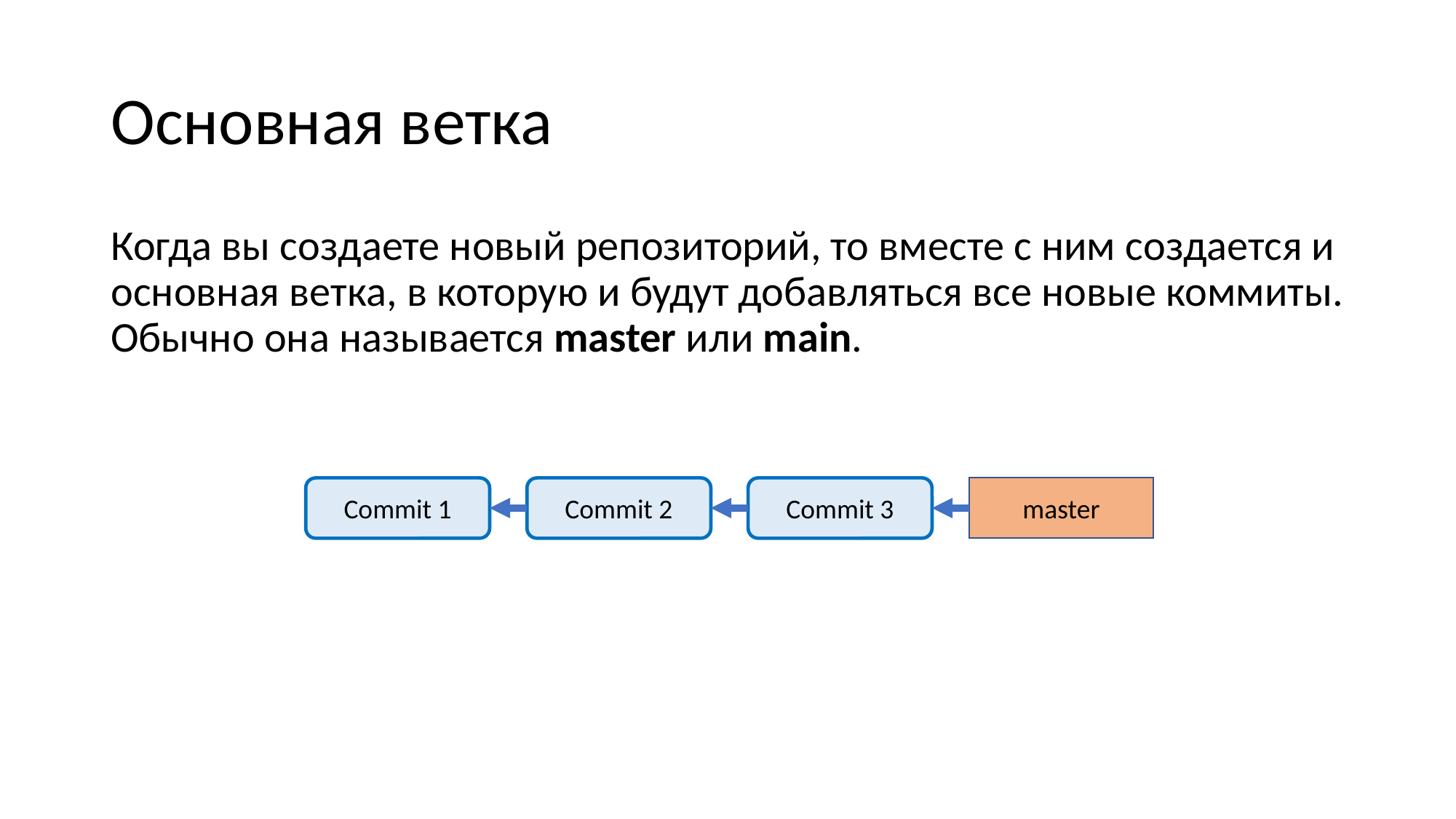

# Основная ветка
Когда вы создаете новый репозиторий, то вместе с ним создается и основная ветка, в которую и будут добавляться все новые коммиты. Обычно она называется master или main.
Commit 1
Commit 2
Commit 3
master